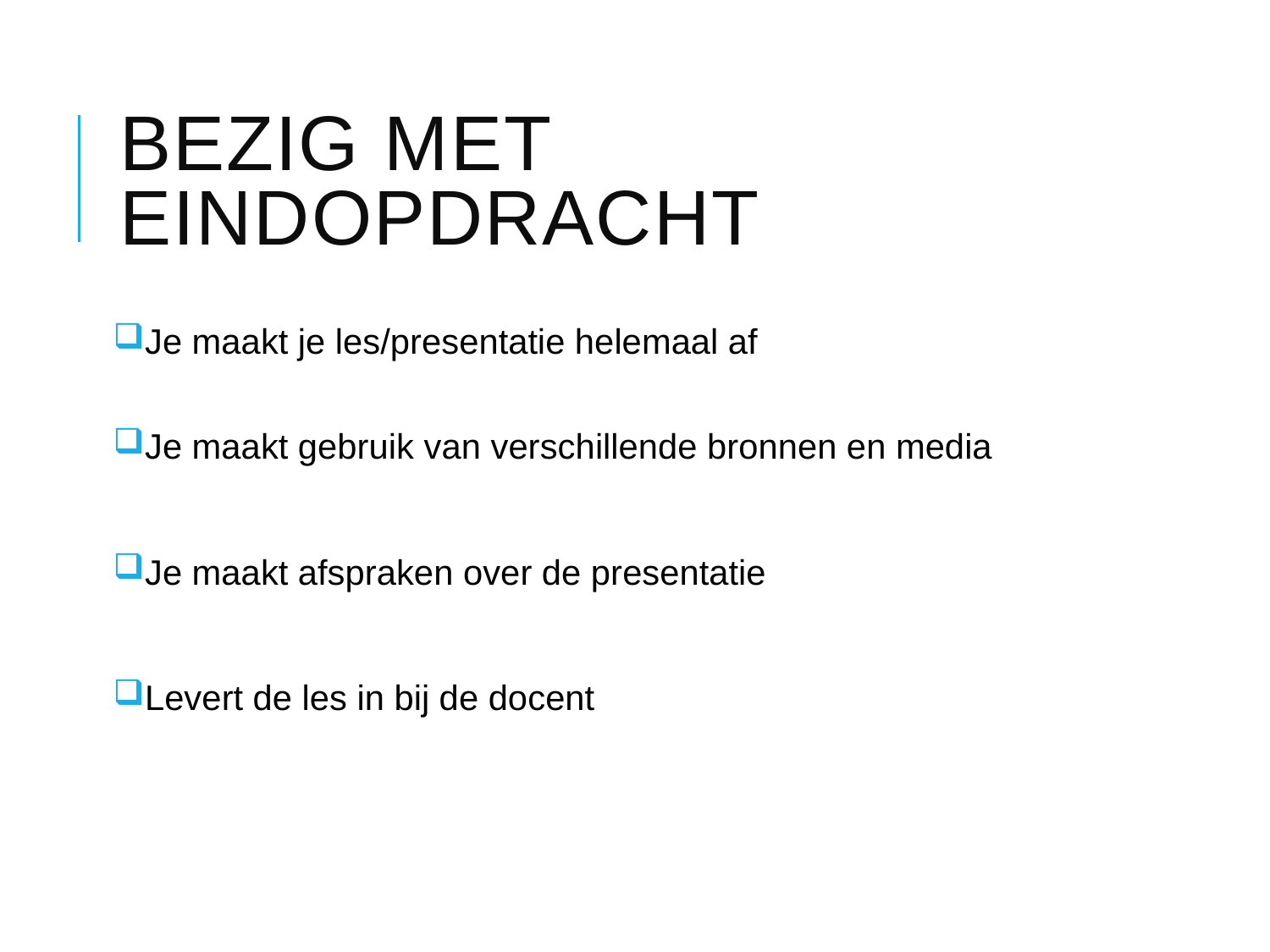

# Bezig met eindopdracht
Je maakt je les/presentatie helemaal af
Je maakt gebruik van verschillende bronnen en media

Je maakt afspraken over de presentatie

Levert de les in bij de docent